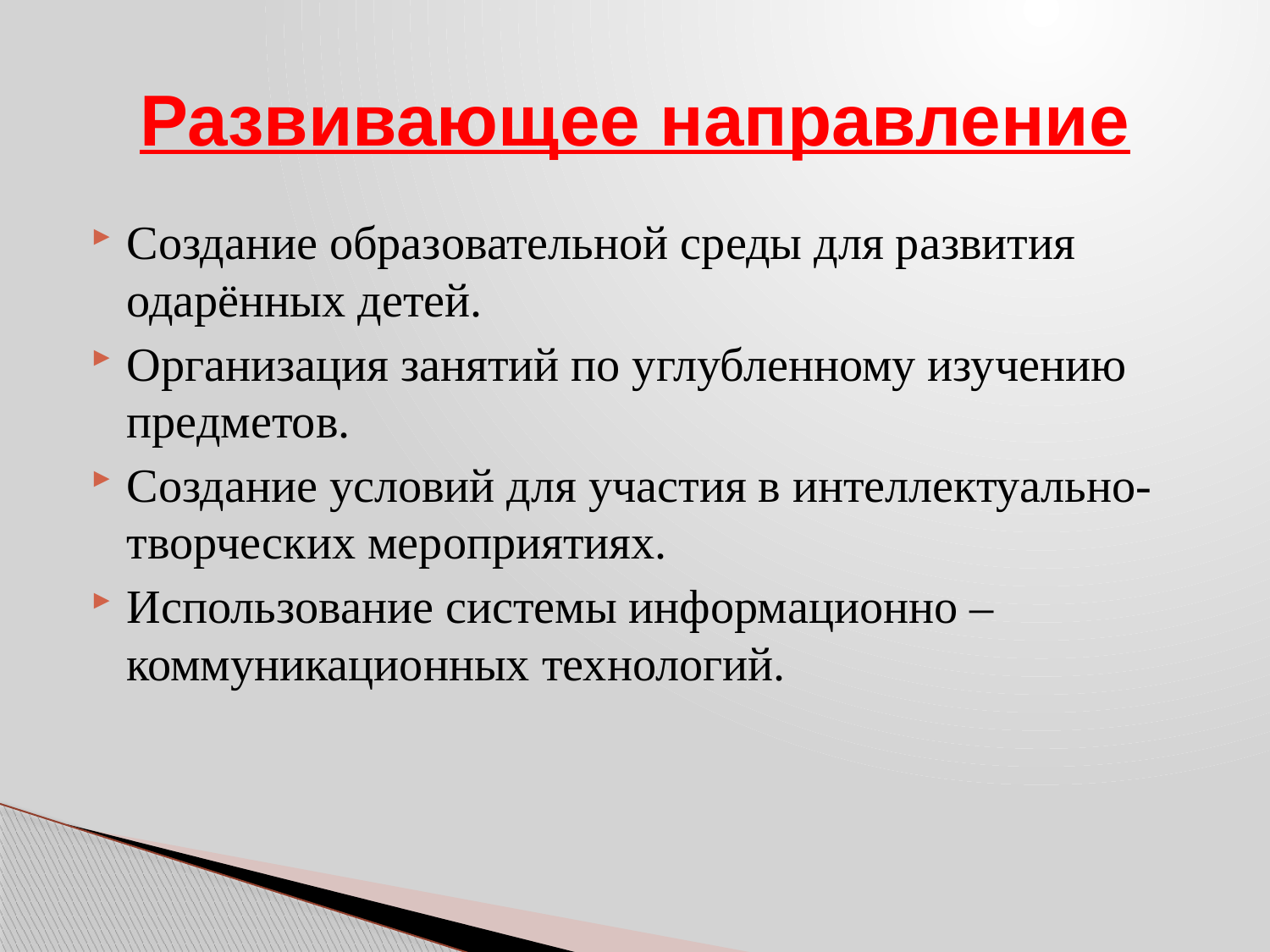

# Развивающее направление
Создание образовательной среды для развития одарённых детей.
Организация занятий по углубленному изучению предметов.
Создание условий для участия в интеллектуально-творческих мероприятиях.
Использование системы информационно – коммуникационных технологий.